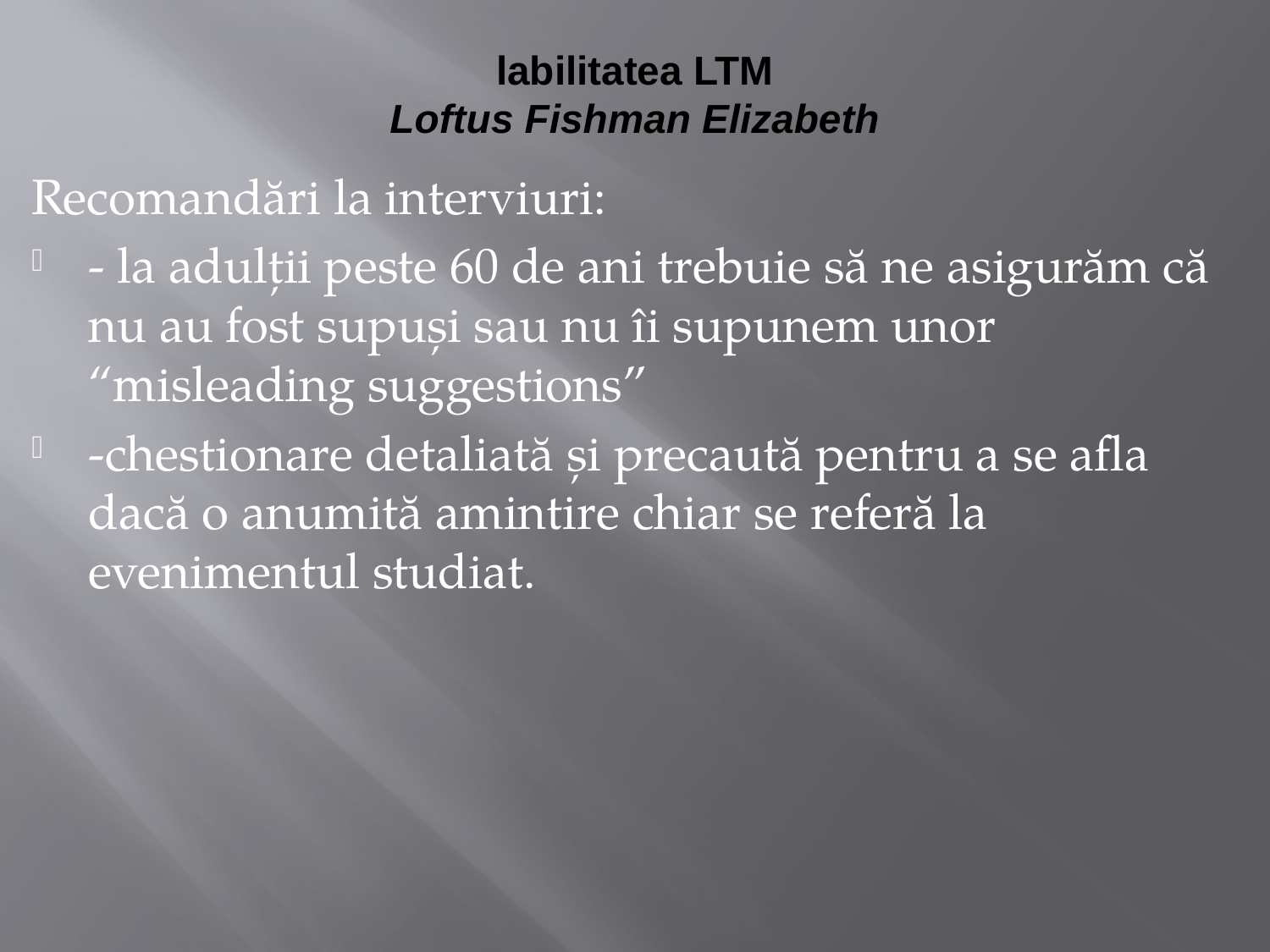

# labilitatea LTM Loftus Fishman Elizabeth
Recomandări la interviuri:
- la adulţii peste 60 de ani trebuie să ne asigurăm că nu au fost supuşi sau nu îi supunem unor “misleading suggestions”
-chestionare detaliată şi precaută pentru a se afla dacă o anumită amintire chiar se referă la evenimentul studiat.